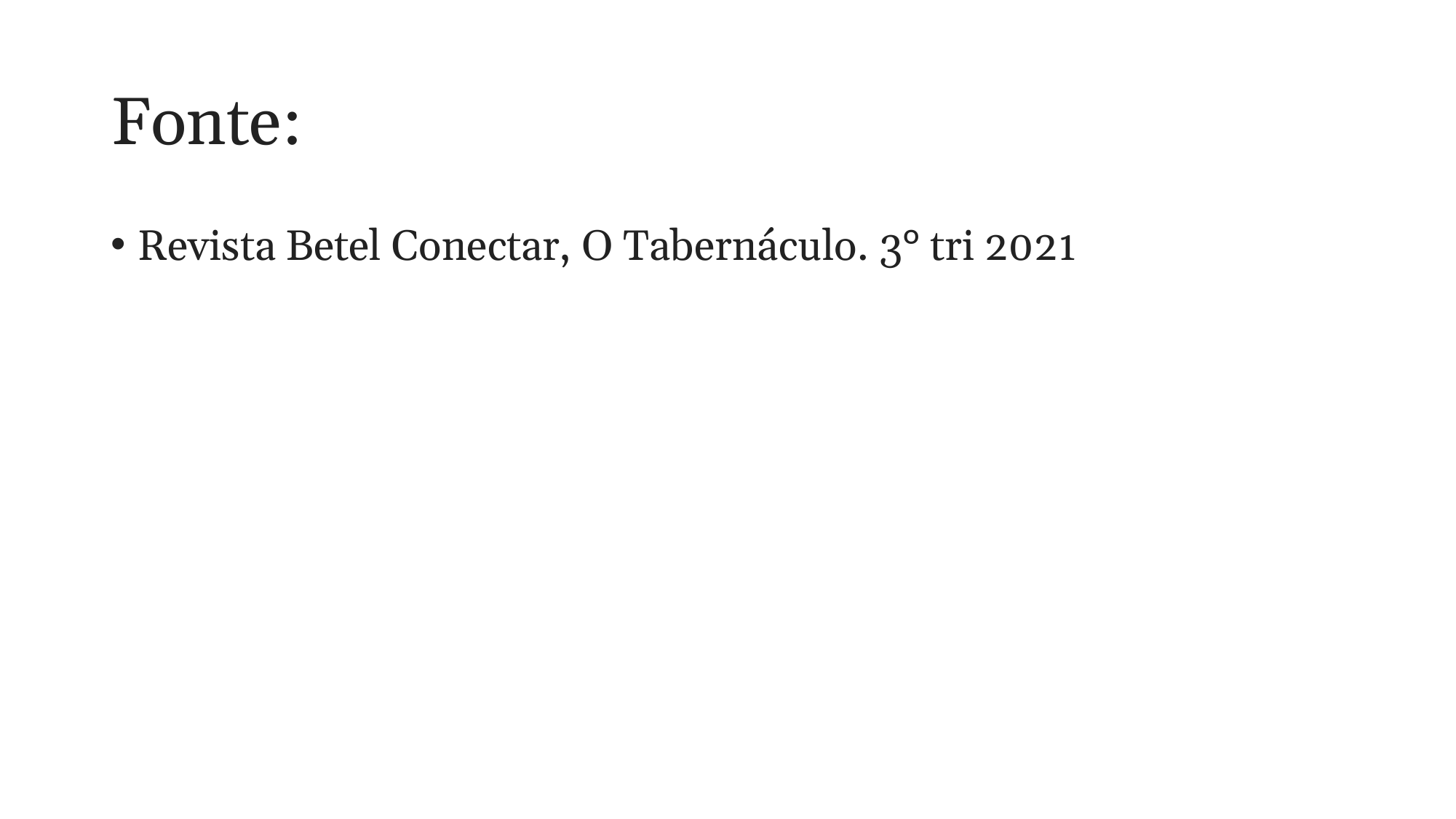

# Fonte:
Revista Betel Conectar, O Tabernáculo. 3° tri 2021